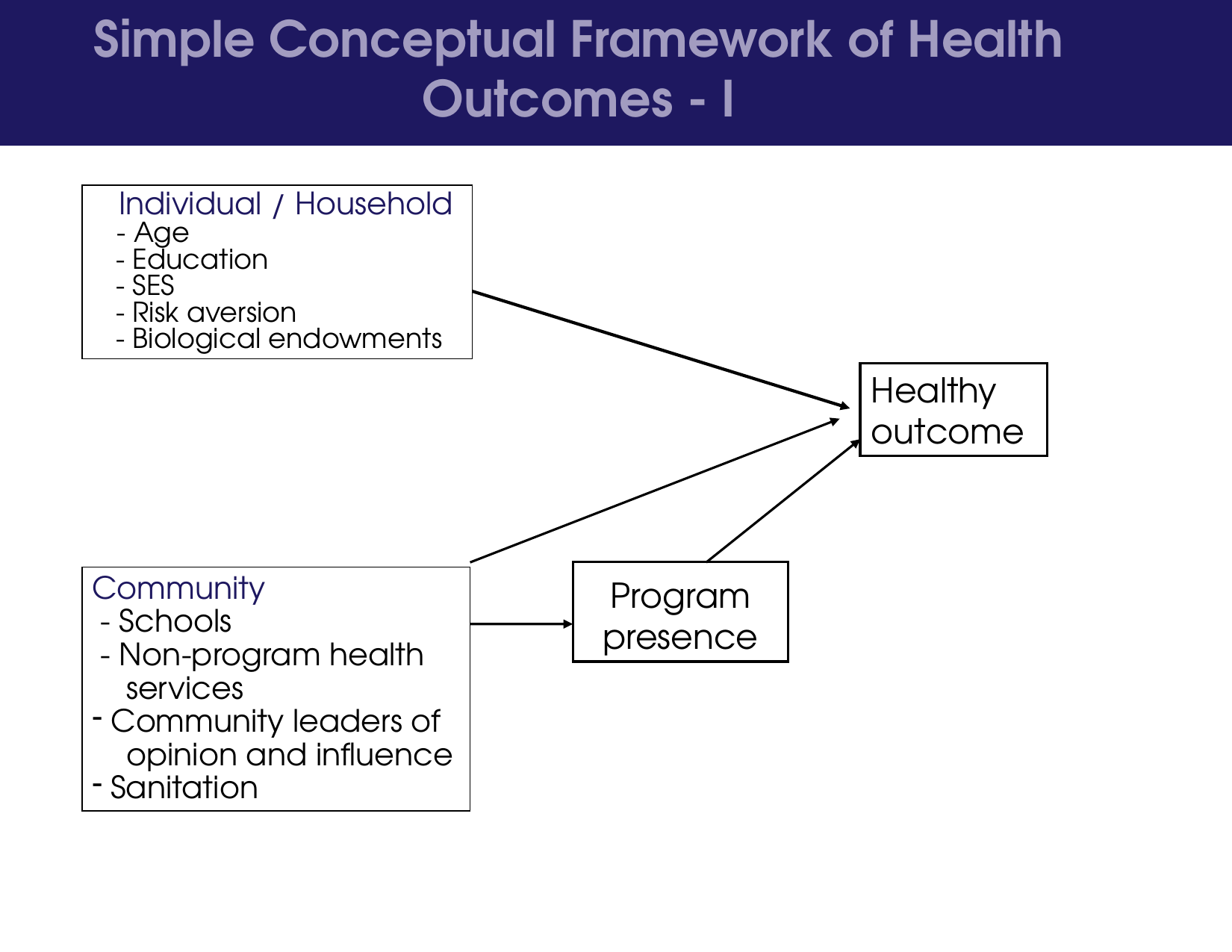

Simple Conceptual Framework of Health Outcomes - I

   Individual / Household
   - Age
   - Education
   - SES
   - Risk aversion
   - Biological endowments

Healthy
outcome

Program presence
Community
 - Schools
 - Non-program health
    services
 Community leaders of
    opinion and influence
 Sanitation